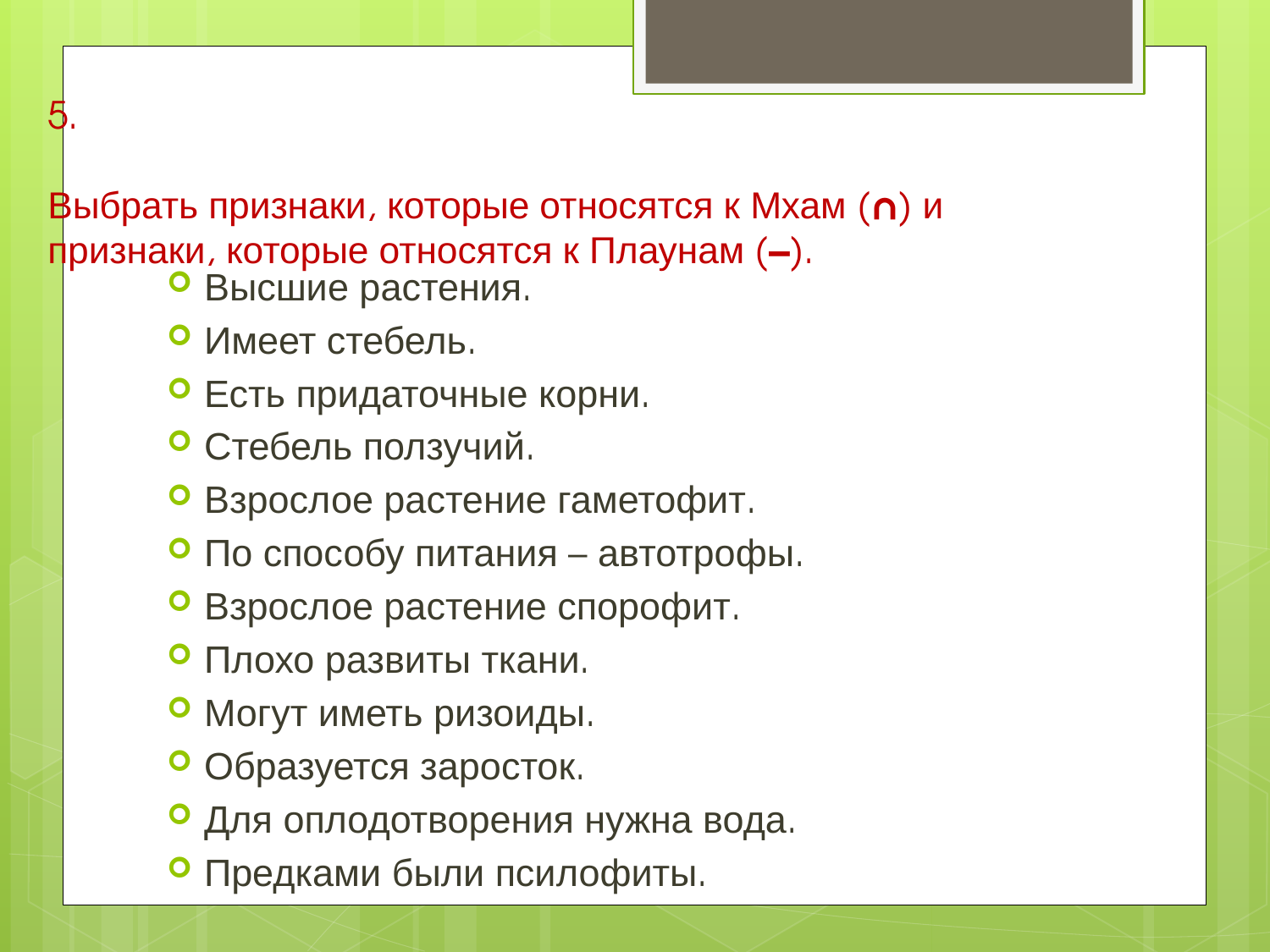

# 5. Выбрать признаки, которые относятся к Мхам (∩) и признаки, которые относятся к Плаунам (─).
Высшие растения.
Имеет стебель.
Есть придаточные корни.
Стебель ползучий.
Взрослое растение гаметофит.
По способу питания – автотрофы.
Взрослое растение спорофит.
Плохо развиты ткани.
Могут иметь ризоиды.
Образуется заросток.
Для оплодотворения нужна вода.
Предками были псилофиты.